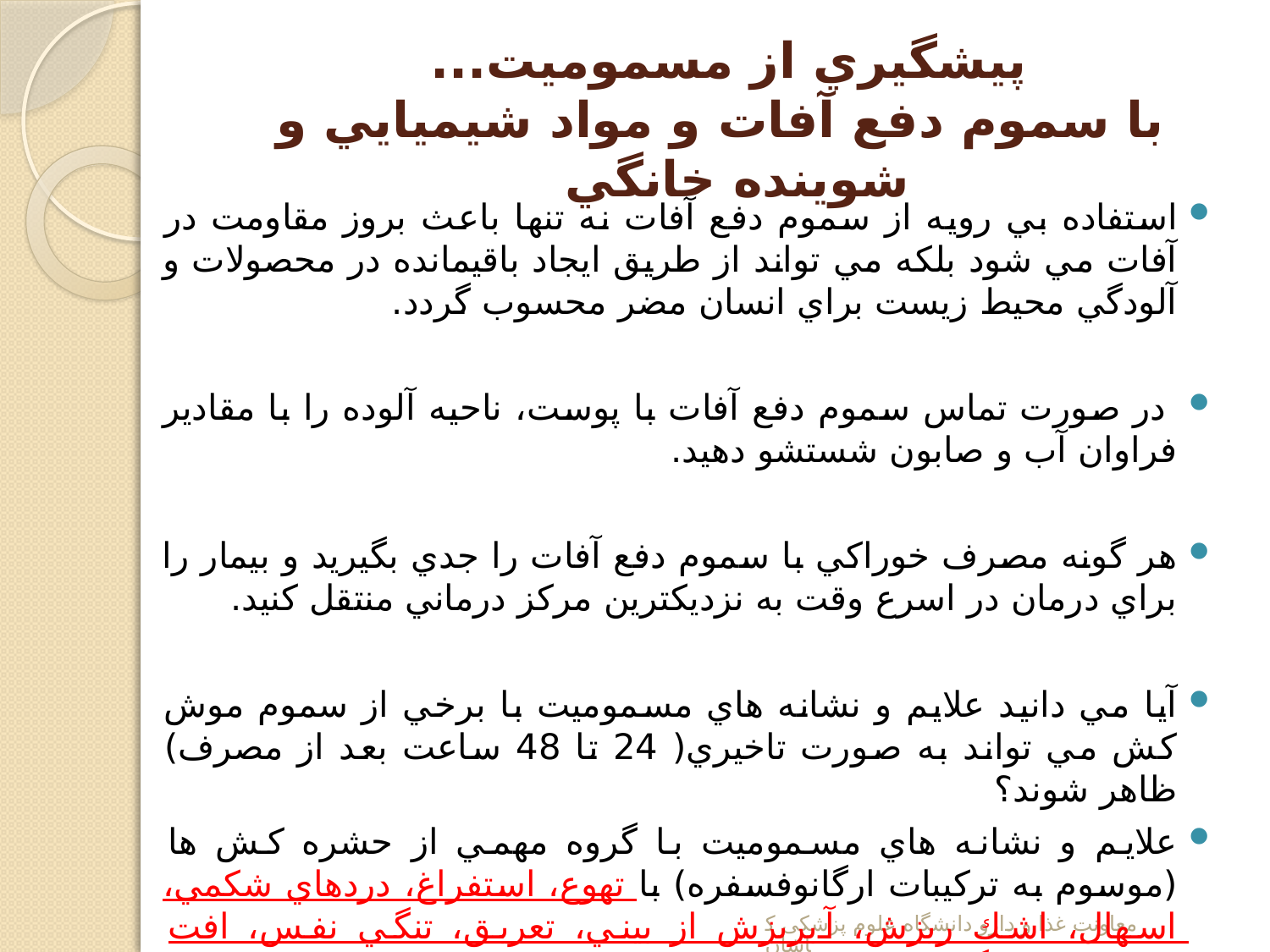

# پيشگيري از مسموميت... با سموم دفع آفات و مواد شيميايي و شوينده خانگي
استفاده بي رويه از سموم دفع آفات نه تنها باعث بروز مقاومت در آفات مي شود بلكه مي تواند از طريق ايجاد باقيمانده در محصولات و آلودگي محيط زيست براي انسان مضر محسوب گردد.

 در صورت تماس سموم دفع آفات با پوست، ناحيه آلوده را با مقادير فراوان آب و صابون شستشو دهيد.

هر گونه مصرف خوراكي با سموم دفع آفات را جدي بگيريد و بيمار را براي درمان در اسرع وقت به نزديكترين مركز درماني منتقل كنيد.

آيا مي دانيد علايم و نشانه هاي مسموميت با برخي از سموم موش كش مي تواند به صورت تاخيري( 24 تا 48 ساعت بعد از مصرف) ظاهر شوند؟
علايم و نشانه هاي مسموميت با گروه مهمي از حشره كش ها (موسوم به تركيبات ارگانوفسفره) با تهوع، استفراغ، دردهاي شكمي، اسهال، اشك ريزش، آبريزش از بيني، تعريق، تنگي نفس، افت فشارخون، تنگي مردمك چشم، اختلالات قلبي و عصبي همراه است.
معاونت غذا و دارو دانشگاه علوم پزشکی کاشان